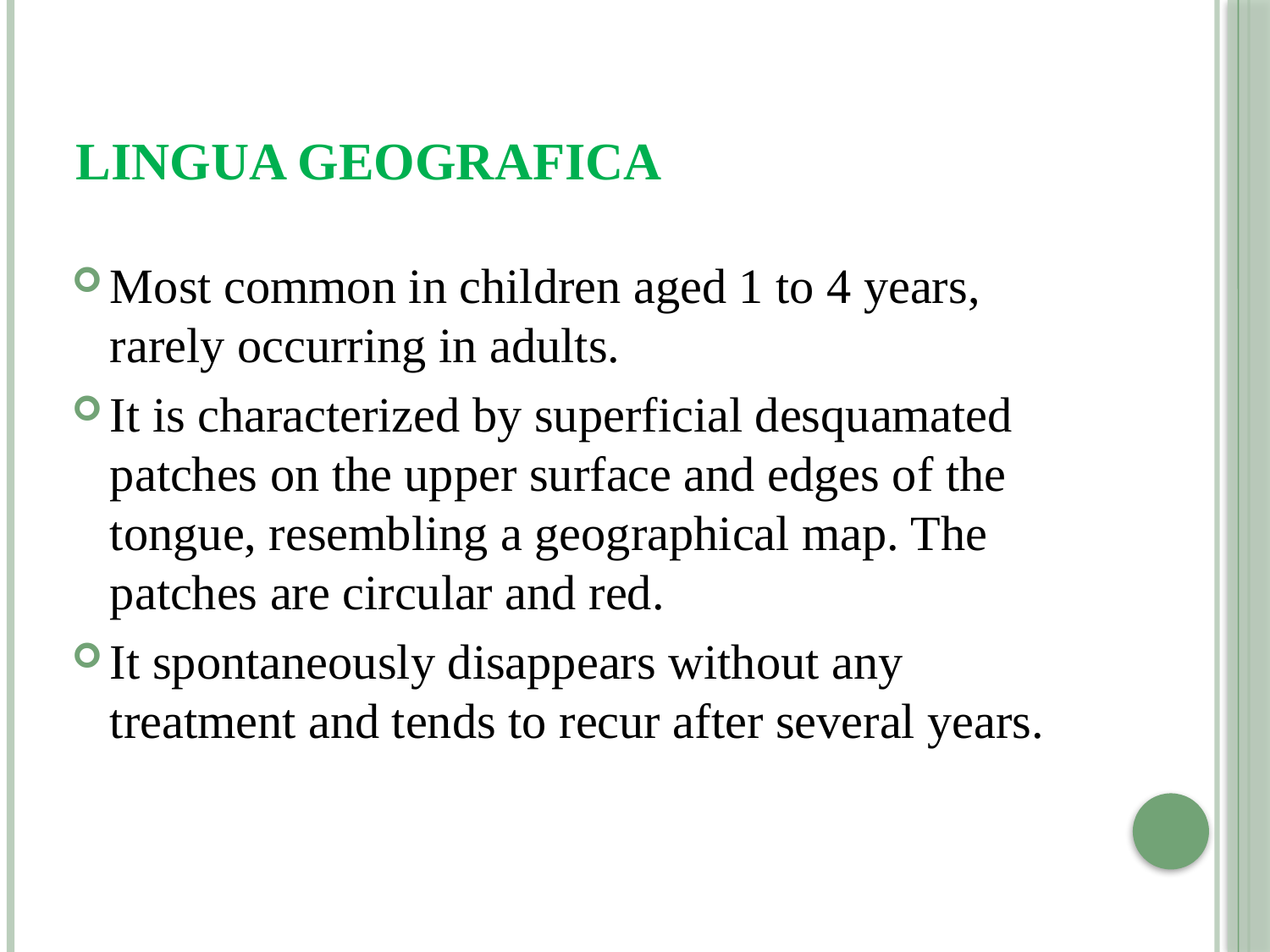

# Lingua geografica
Most common in children aged 1 to 4 years, rarely occurring in adults.
It is characterized by superficial desquamated patches on the upper surface and edges of the tongue, resembling a geographical map. The patches are circular and red.
It spontaneously disappears without any treatment and tends to recur after several years.